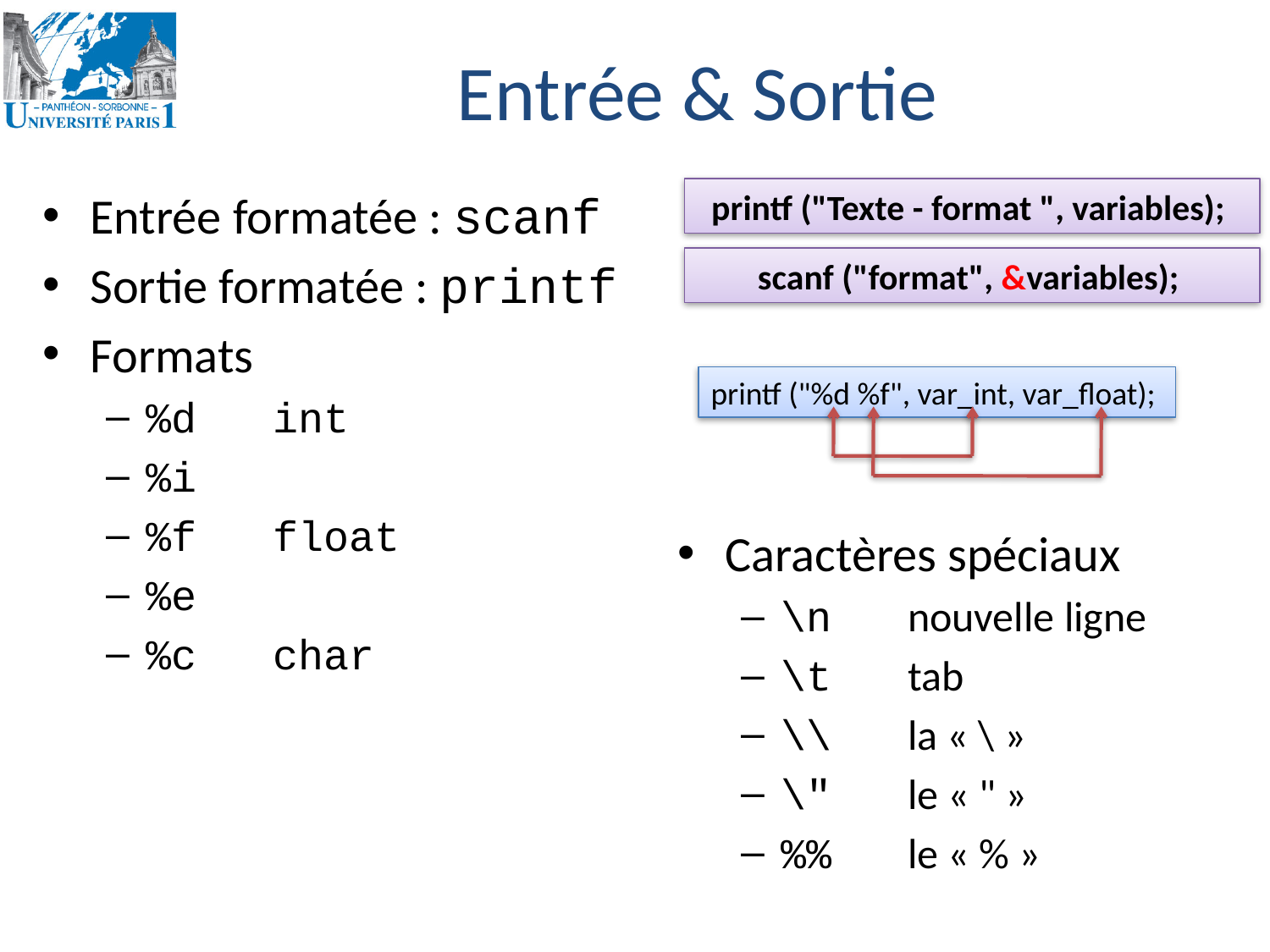

# Entrée & Sortie
Entrée formatée : scanf
Sortie formatée : printf
Formats
%d	int
%i
%f	float
%e
%c	char
printf ("Texte - format ", variables);
scanf ("format", &variables);
printf ("%d %f", var_int, var_float);
Caractères spéciaux
\n	nouvelle ligne
\t	tab
\\	la « \ »
\"	le « " »
%%	le « % »